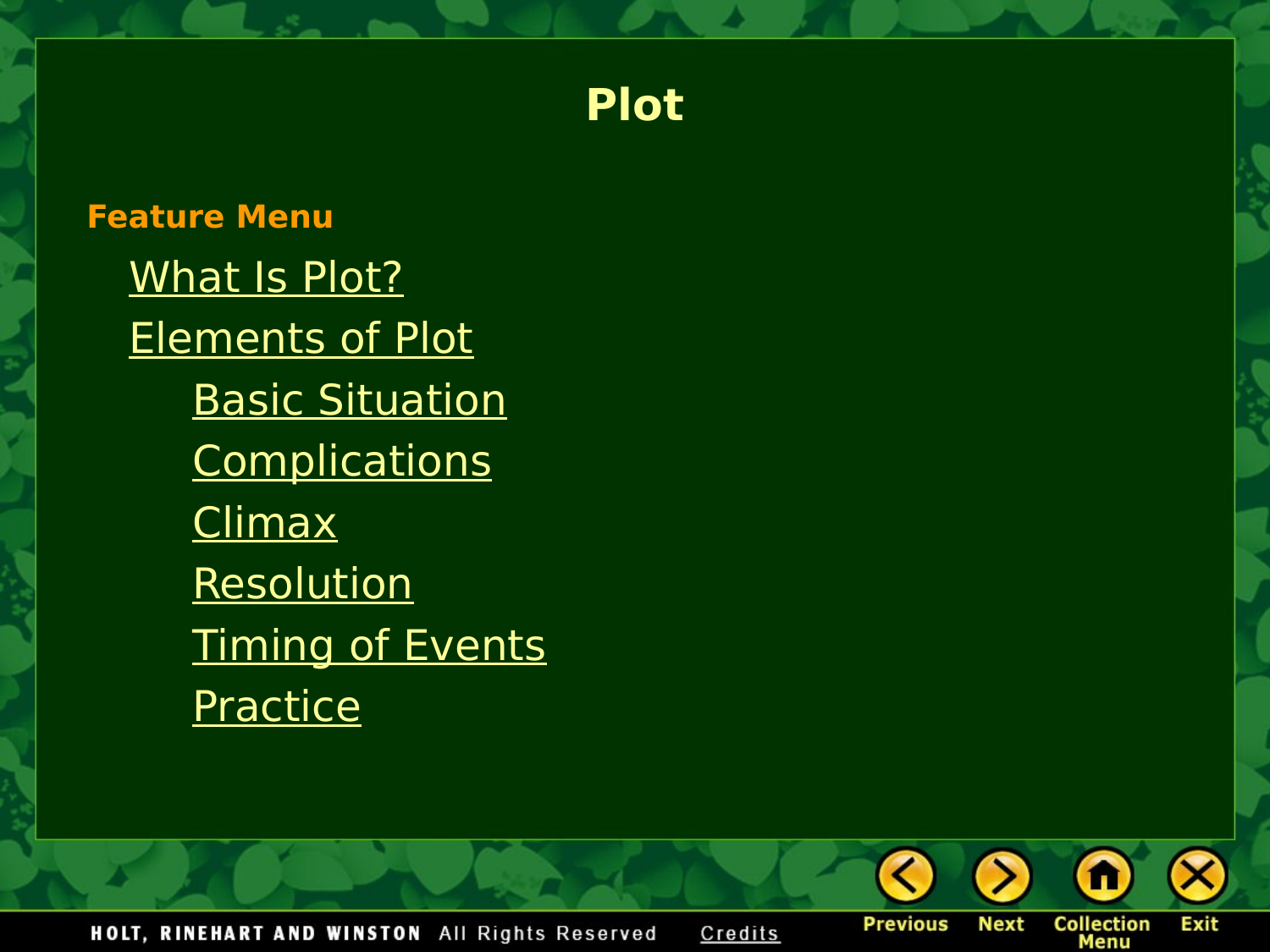

# Plot
Feature Menu
What Is Plot?
Elements of Plot
Basic Situation
Complications
Climax
Resolution
Timing of Events
Practice